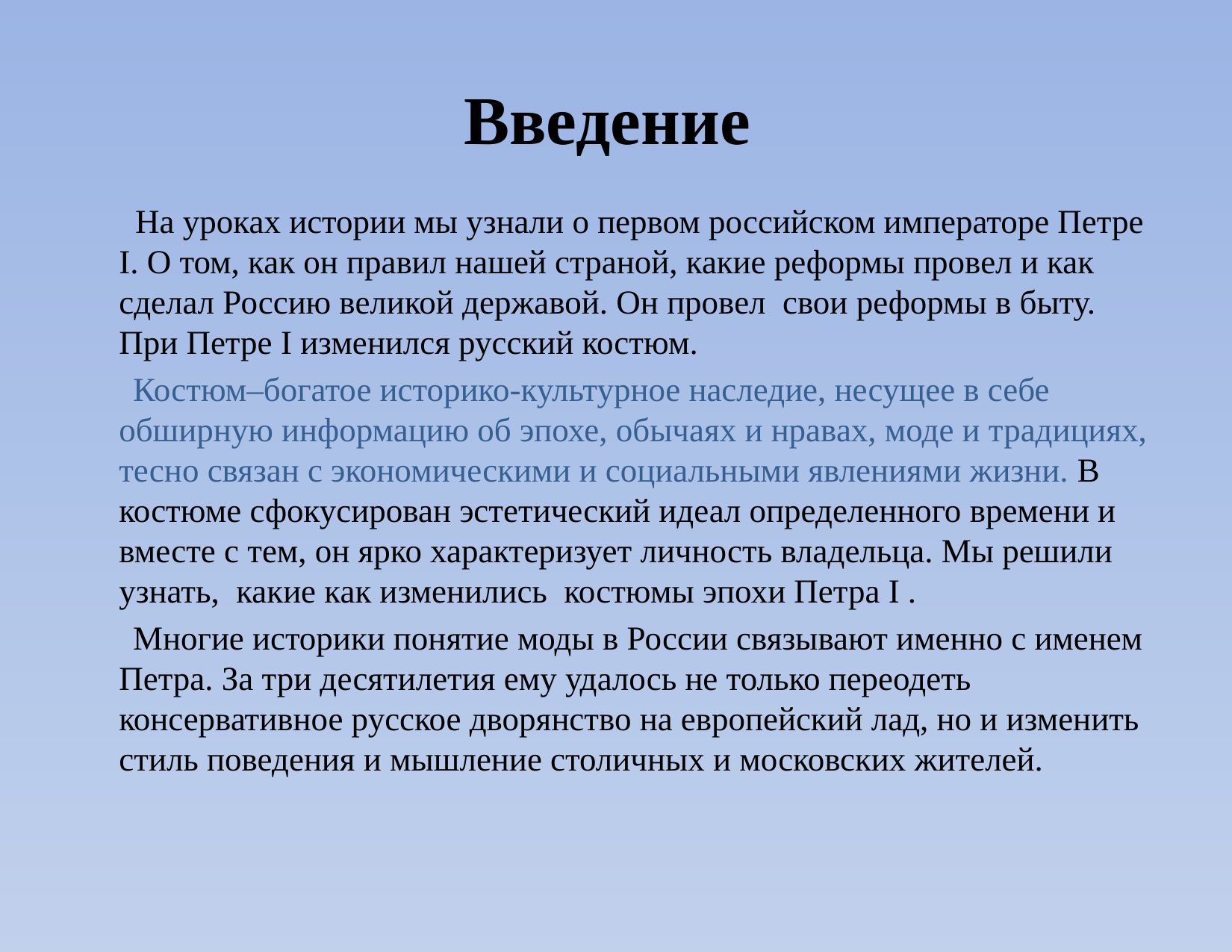

Введение
        На уроках истории мы узнали о первом российском императоре Петре I. О том, как он правил нашей страной, какие реформы провел и как сделал Россию великой державой. Он провел  свои реформы в быту. При Петре I изменился русский костюм.
       Костюм–богатое историко-культурное наследие, несущее в себе обширную информацию об эпохе, обычаях и нравах, моде и традициях, тесно связан с экономическими и социальными явлениями жизни. В костюме сфокусирован эстетический идеал определенного времени и вместе с тем, он ярко характеризует личность владельца. Мы решили узнать,  какие как изменились  костюмы эпохи Петра I .
       Многие историки понятие моды в России связывают именно с именем Петра. За три десятилетия ему удалось не только переодеть консервативное русское дворянство на европейский лад, но и изменить стиль поведения и мышление столичных и московских жителей.